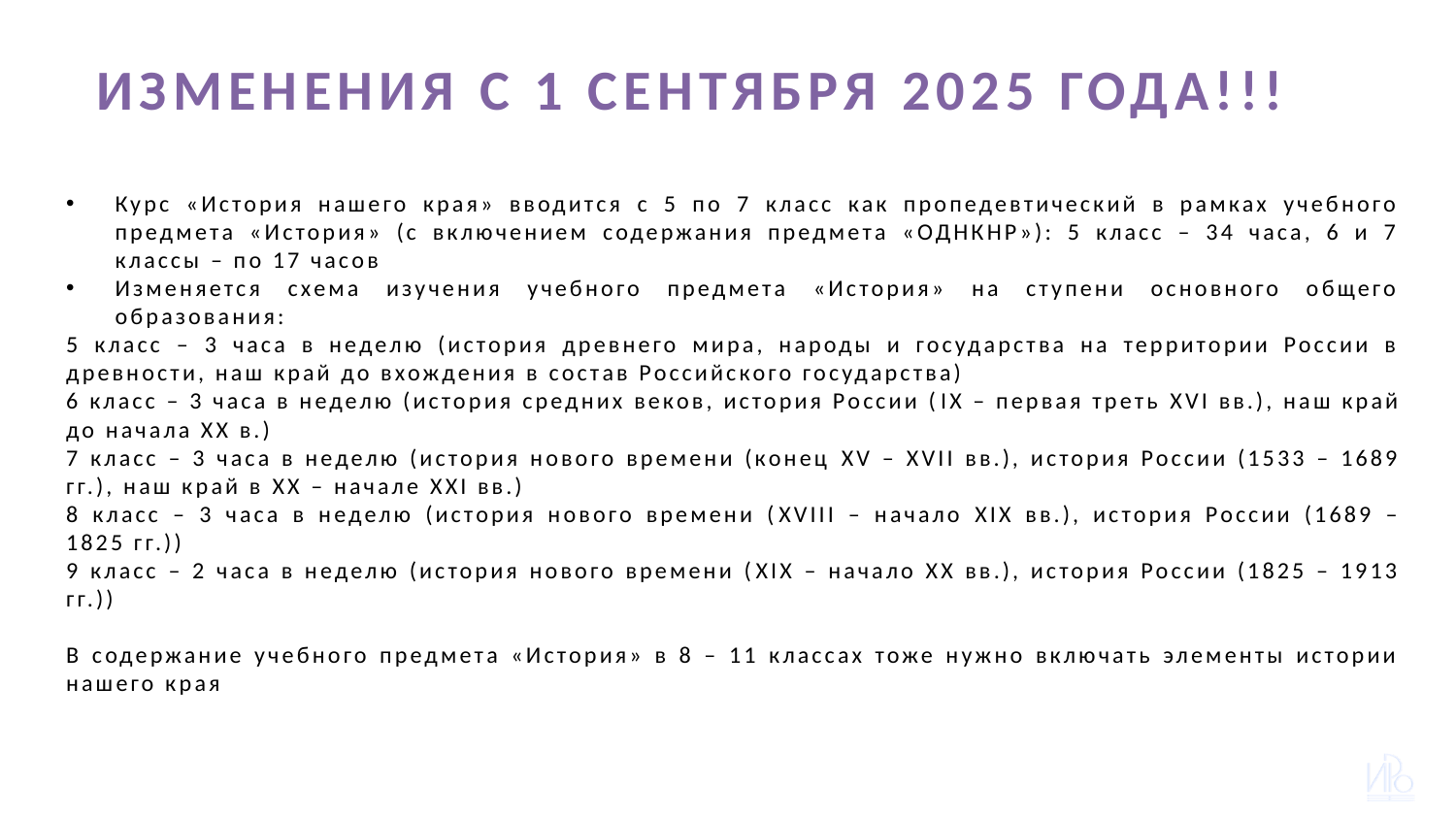

# ИЗМЕНЕНИЯ С 1 СЕНТЯБРЯ 2025 ГОДА!!!

Курс «История нашего края» вводится с 5 по 7 класс как пропедевтический в рамках учебного предмета «История» (с включением содержания предмета «ОДНКНР»): 5 класс – 34 часа, 6 и 7 классы – по 17 часов
Изменяется схема изучения учебного предмета «История» на ступени основного общего образования:
5 класс – 3 часа в неделю (история древнего мира, народы и государства на территории России в древности, наш край до вхождения в состав Российского государства)
6 класс – 3 часа в неделю (история средних веков, история России (IX – первая треть XVI вв.), наш край до начала ХХ в.)
7 класс – 3 часа в неделю (история нового времени (конец XV – XVII вв.), история России (1533 – 1689 гг.), наш край в XX – начале XXI вв.)
8 класс – 3 часа в неделю (история нового времени (XVIII – начало XIX вв.), история России (1689 – 1825 гг.))
9 класс – 2 часа в неделю (история нового времени (XIX – начало ХХ вв.), история России (1825 – 1913 гг.))

В содержание учебного предмета «История» в 8 – 11 классах тоже нужно включать элементы истории нашего края